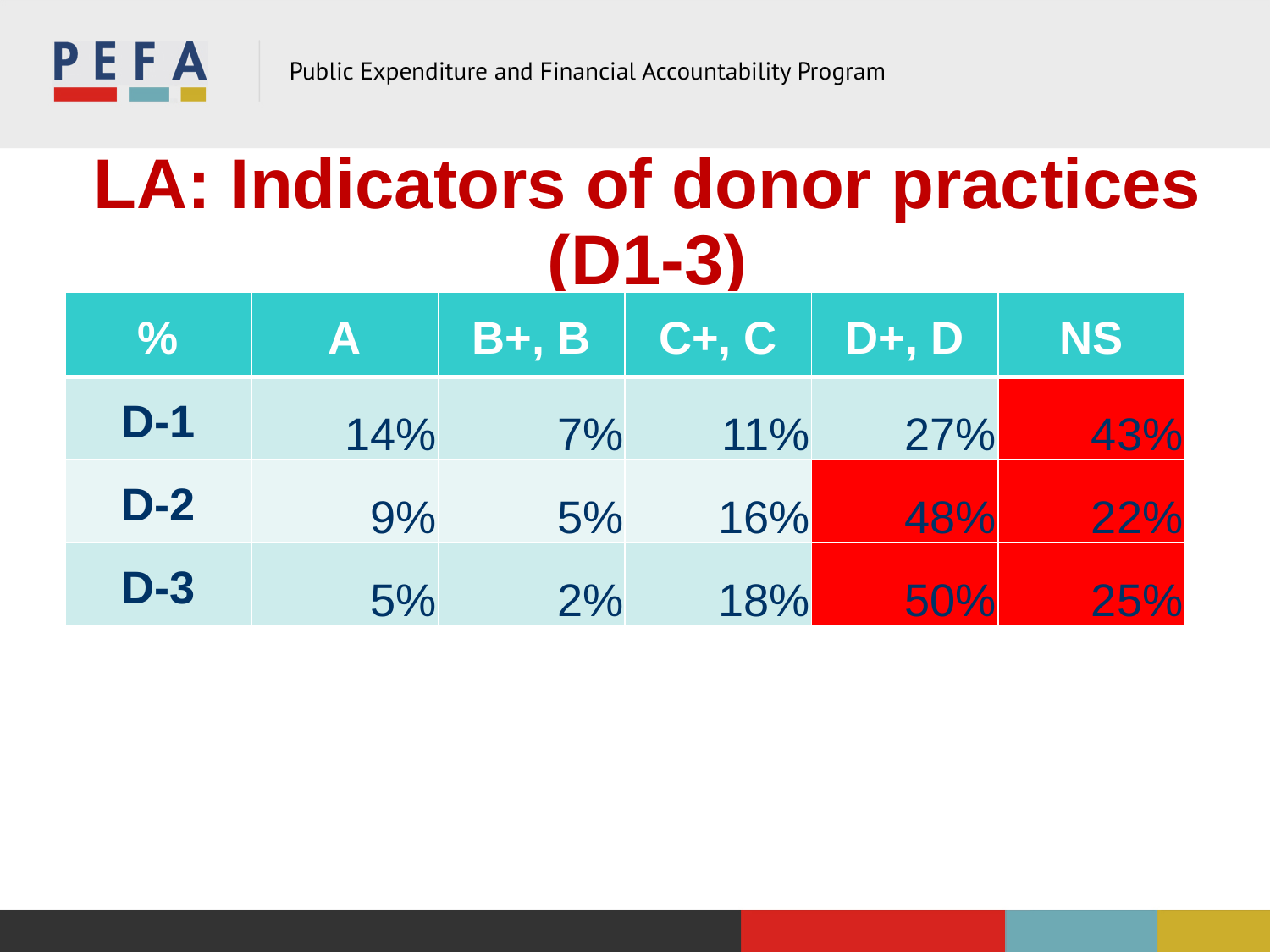

# LA: Indicators of donor practices (D1-3)
| % | A | B+, B | C+, C | D+, D | NS |
| --- | --- | --- | --- | --- | --- |
| D-1 | 14% | 7% | 11% | 27% | 43% |
| D-2 | 9% | 5% | 16% | 48% | 22% |
| D-3 | 5% | 2% | 18% | 50% | 25% |